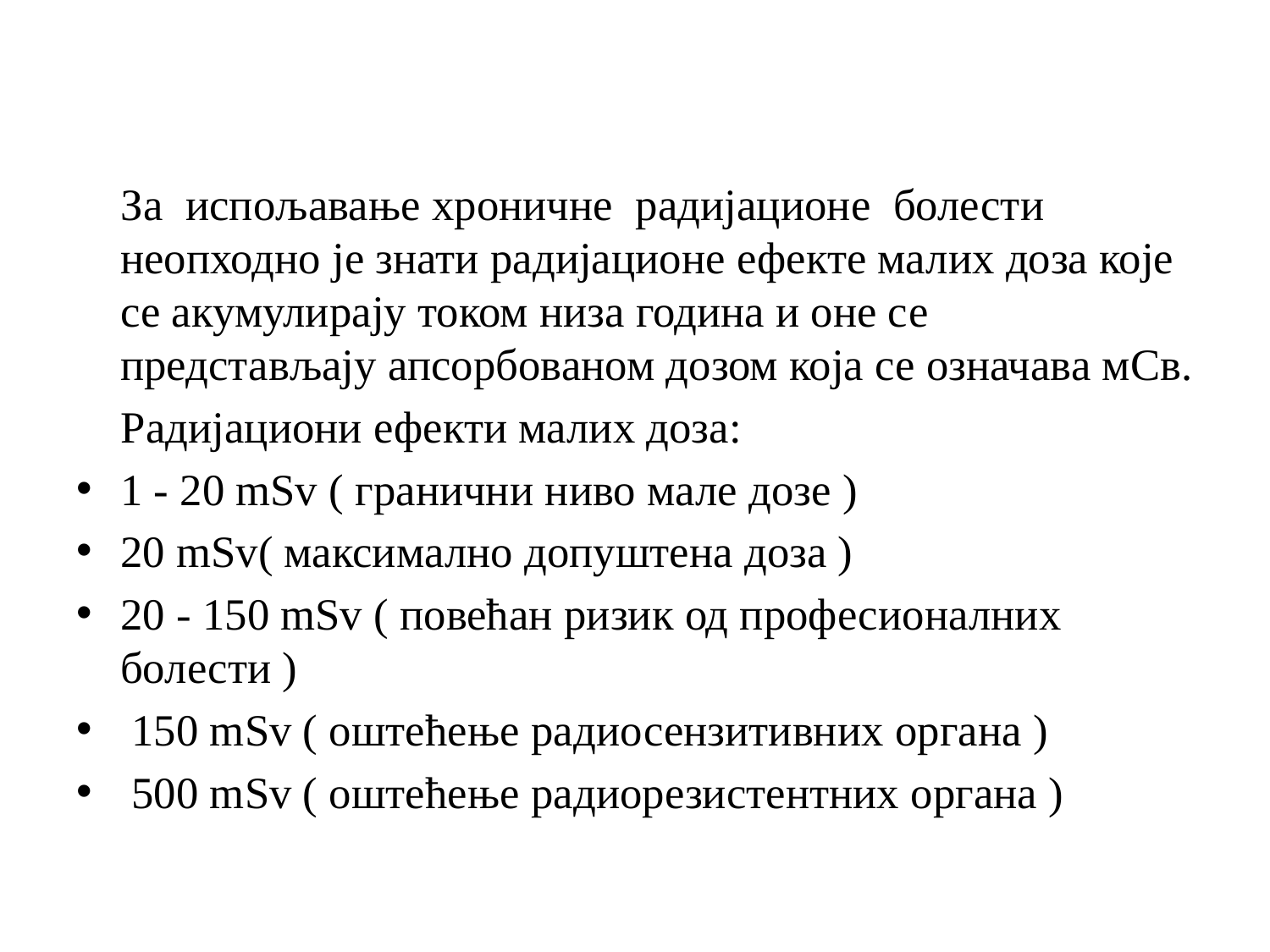

За  испољавање хроничне  радиjaционе  болести неопходно је знати радиjационе ефекте малих доза које се акумулирају током низа година и оне се представљају апсорбованом дозом која се означава мСв.
    Радијациони ефекти малих доза:
1 - 20 mSv ( гранични ниво мале дозе )
20 mSv( максимално допуштена доза )
20 - 150 mSv ( повећан ризик од професионалних болести )
 150 mSv ( оштећење радиосензитивних органа )
 500 mSv ( оштећење радиорезистентних органа )